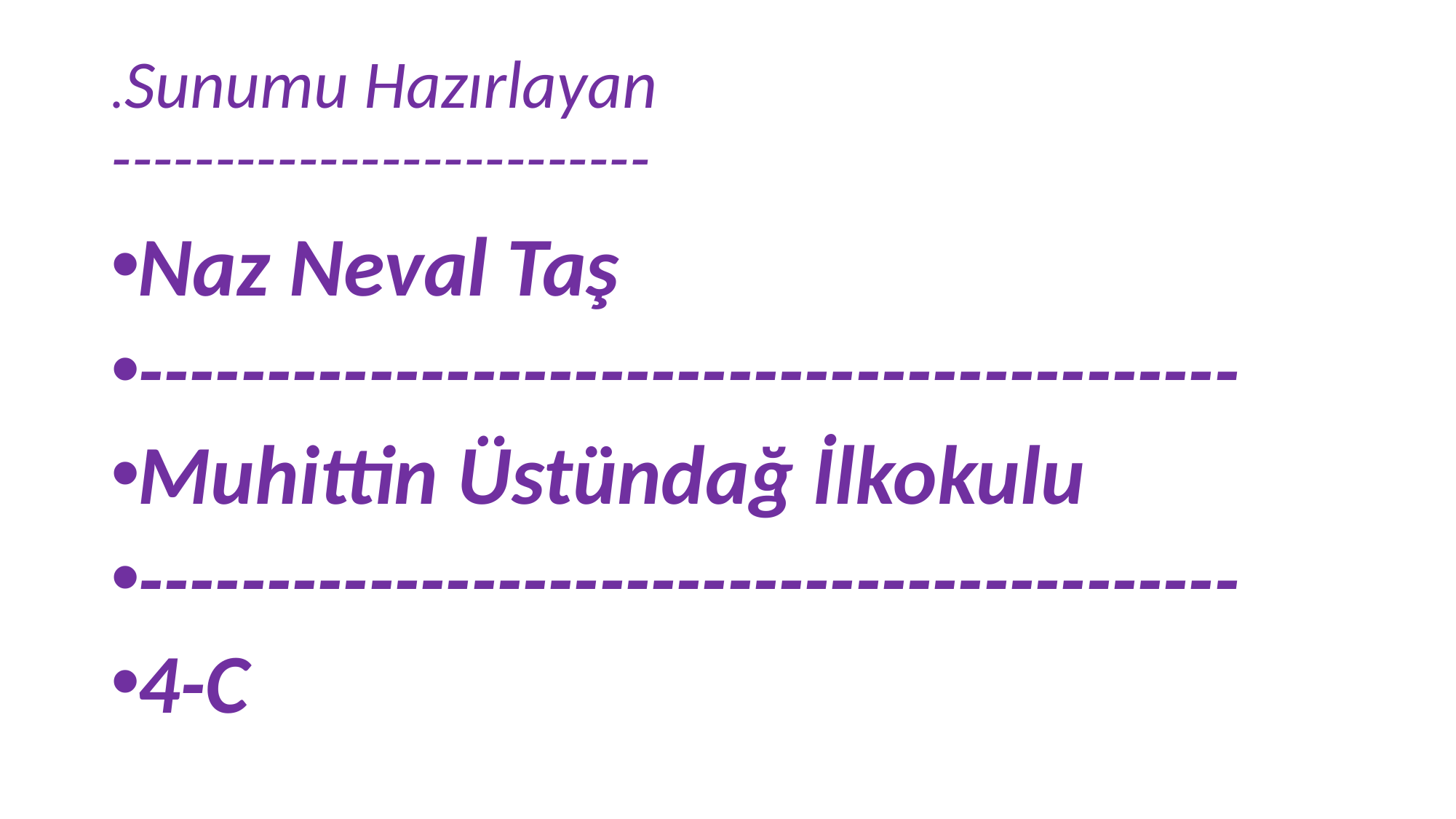

# .Sunumu Hazırlayan --------------------------
Naz Neval Taş
-------------------------------------------
Muhittin Üstündağ İlkokulu
-------------------------------------------
4-C